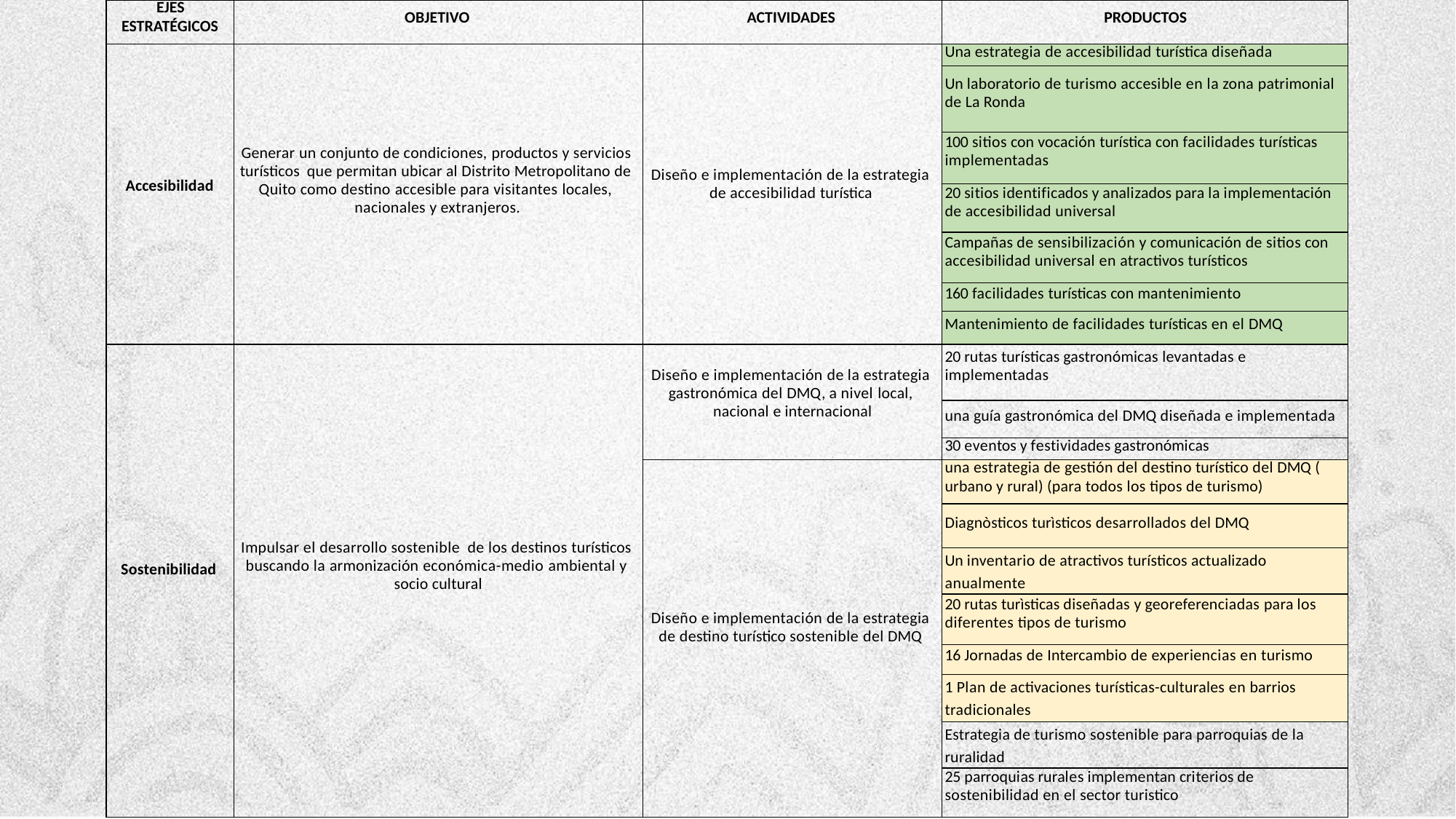

| EJES ESTRATÉGICOS | OBJETIVO | ACTIVIDADES | PRODUCTOS |
| --- | --- | --- | --- |
| Accesibilidad | Generar un conjunto de condiciones, productos y servicios turísticos que permitan ubicar al Distrito Metropolitano de Quito como destino accesible para visitantes locales, nacionales y extranjeros. | Diseño e implementación de la estrategia de accesibilidad turística | Una estrategia de accesibilidad turística diseñada |
|  |  |  | Un laboratorio de turismo accesible en la zona patrimonial de La Ronda |
|  |  |  | 100 sitios con vocación turística con facilidades turísticas implementadas |
|  |  |  | 20 sitios identificados y analizados para la implementación de accesibilidad universal |
|  |  |  | Campañas de sensibilización y comunicación de sitios con accesibilidad universal en atractivos turísticos |
|  |  |  | 160 facilidades turísticas con mantenimiento |
|  |  |  | Mantenimiento de facilidades turísticas en el DMQ |
| Sostenibilidad | Impulsar el desarrollo sostenible de los destinos turísticos buscando la armonización económica-medio ambiental y socio cultural | Diseño e implementación de la estrategia gastronómica del DMQ, a nivel local, nacional e internacional | 20 rutas turísticas gastronómicas levantadas e implementadas |
|  |  |  | una guía gastronómica del DMQ diseñada e implementada |
|  |  |  | 30 eventos y festividades gastronómicas |
|  |  | Diseño e implementación de la estrategia de destino turístico sostenible del DMQ | una estrategia de gestión del destino turístico del DMQ ( urbano y rural) (para todos los tipos de turismo) |
|  |  |  | Diagnòsticos turìsticos desarrollados del DMQ |
|  |  |  | Un inventario de atractivos turísticos actualizado anualmente |
|  |  |  | 20 rutas turìsticas diseñadas y georeferenciadas para los diferentes tipos de turismo |
|  |  |  | 16 Jornadas de Intercambio de experiencias en turismo |
|  |  |  | 1 Plan de activaciones turísticas-culturales en barrios tradicionales |
|  |  |  | Estrategia de turismo sostenible para parroquias de la ruralidad |
|  |  |  | 25 parroquias rurales implementan criterios de sostenibilidad en el sector turistico |